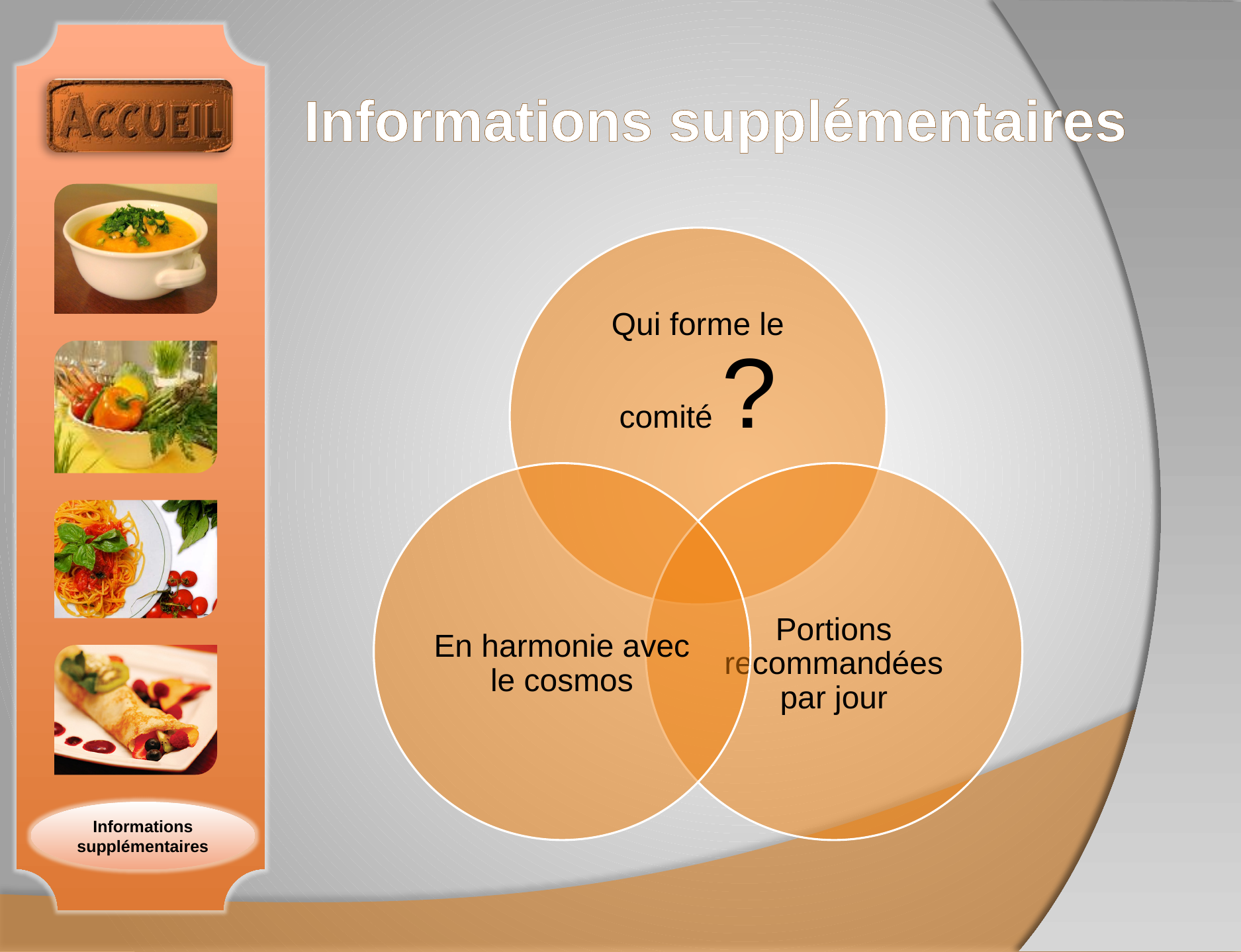

# Informations supplémentaires
Qui forme le comité ?
Portions recommandées par jour
En harmonie avec le cosmos